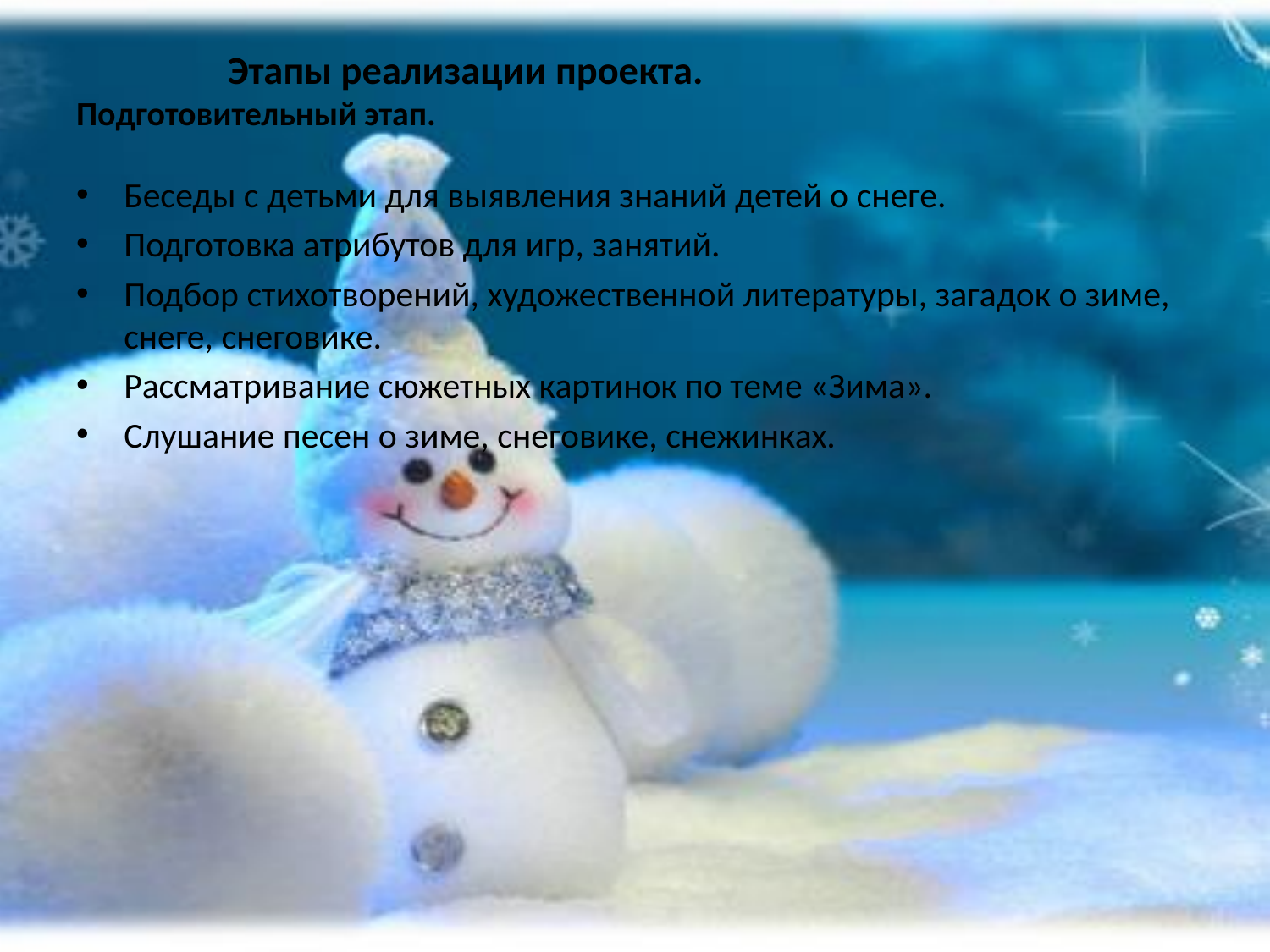

# Этапы реализации проекта. Подготовительный этап.
Беседы с детьми для выявления знаний детей о снеге.
Подготовка атрибутов для игр, занятий.
Подбор стихотворений, художественной литературы, загадок о зиме, снеге, снеговике.
Рассматривание сюжетных картинок по теме «Зима».
Слушание песен о зиме, снеговике, снежинках.